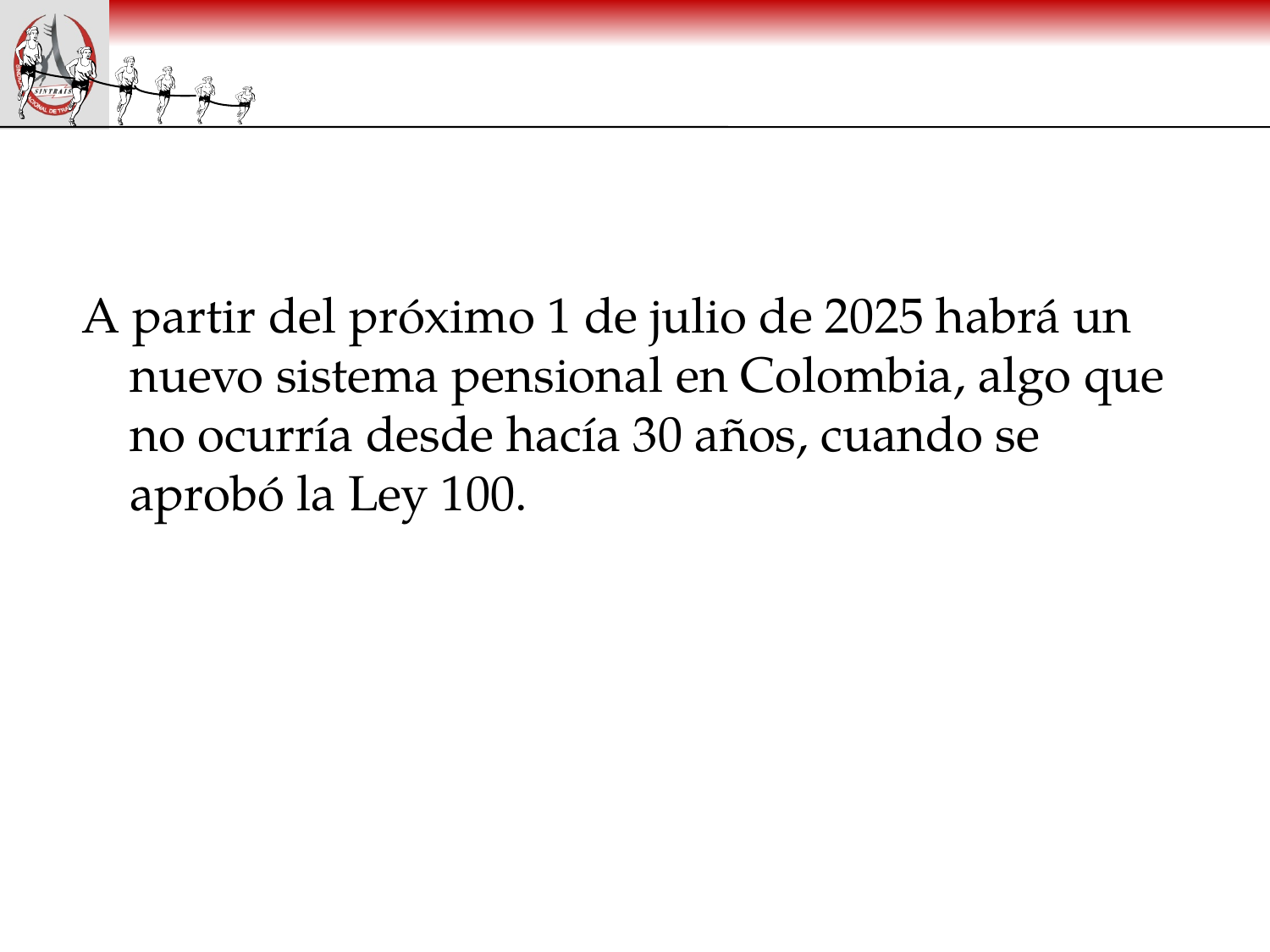

#

A partir del próximo 1 de julio de 2025 habrá un nuevo sistema pensional en Colombia, algo que no ocurría desde hacía 30 años, cuando se aprobó la Ley 100.